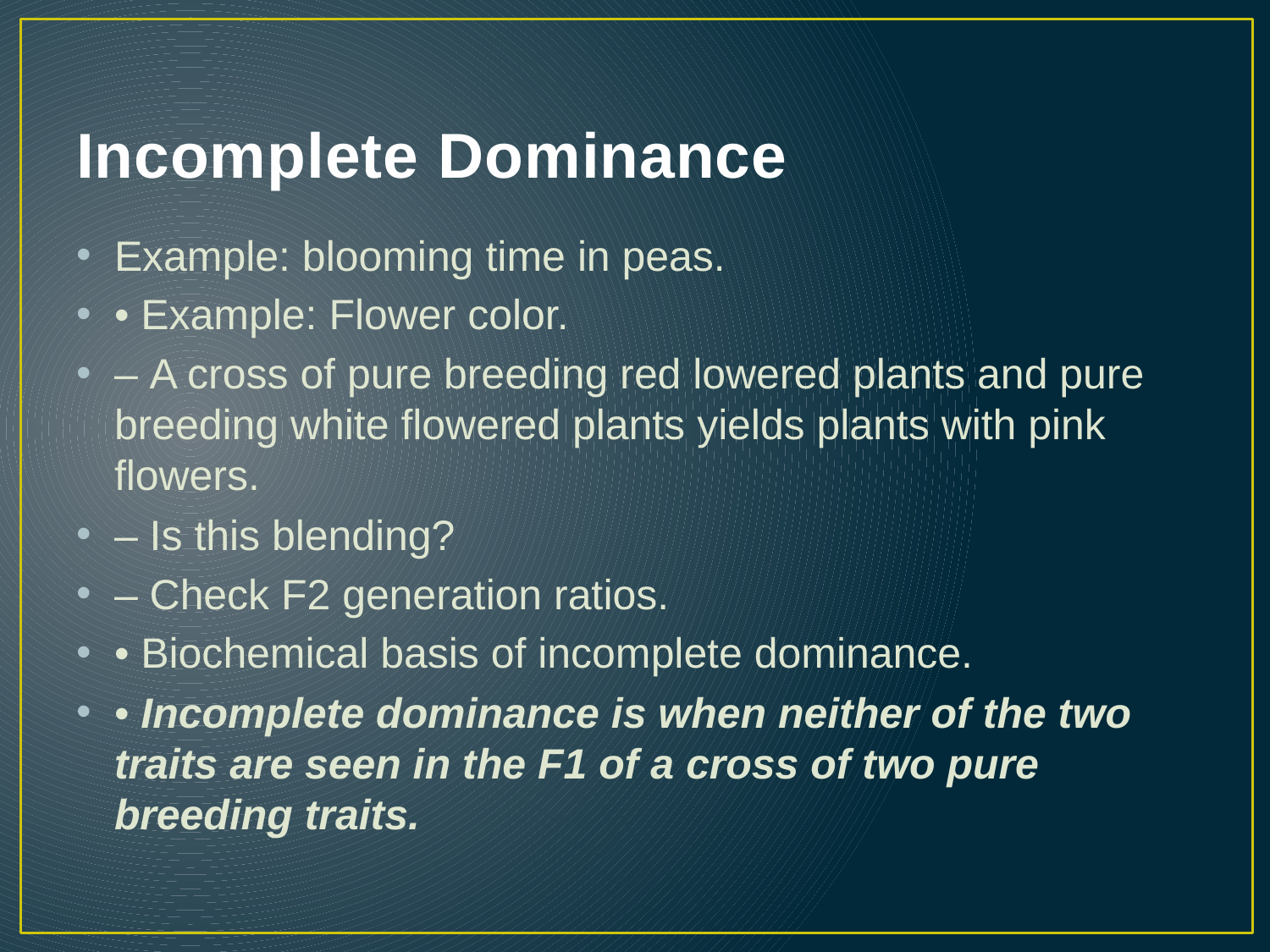

# Incomplete Dominance
Example: blooming time in peas.
• Example: Flower color.
– A cross of pure breeding red lowered plants and pure breeding white flowered plants yields plants with pink flowers.
– Is this blending?
– Check F2 generation ratios.
• Biochemical basis of incomplete dominance.
• Incomplete dominance is when neither of the two traits are seen in the F1 of a cross of two pure breeding traits.